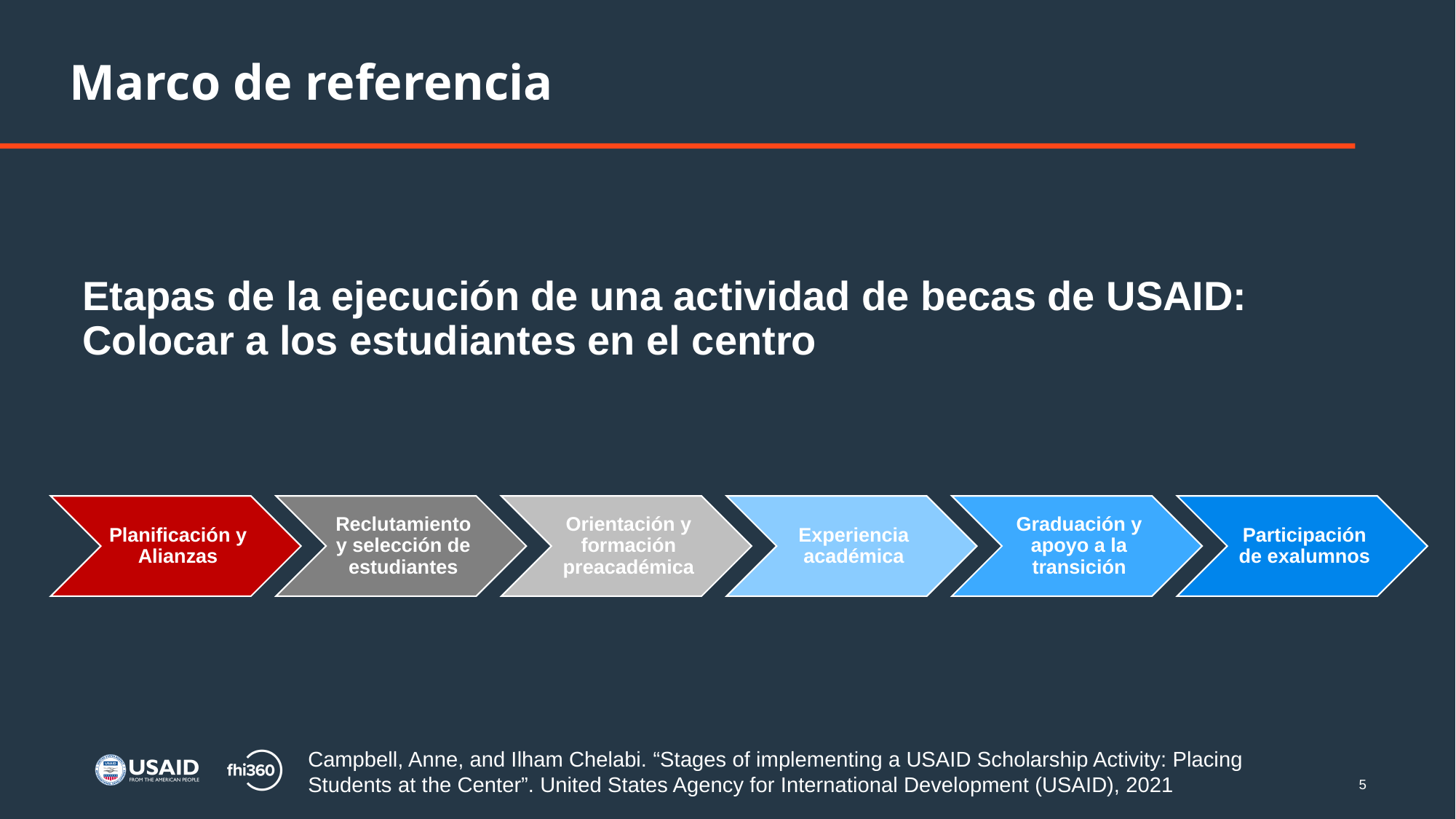

Marco de referencia
Planificación y Alianzas
Reclutamiento y selección de estudiantes
Orientación y formación preacadémica
Experiencia académica
Graduación y apoyo a la transición
Participación de exalumnos
# Etapas de la ejecución de una actividad de becas de USAID: Colocar a los estudiantes en el centro
Campbell, Anne, and Ilham Chelabi. “Stages of implementing a USAID Scholarship Activity: Placing Students at the Center”. United States Agency for International Development (USAID), 2021